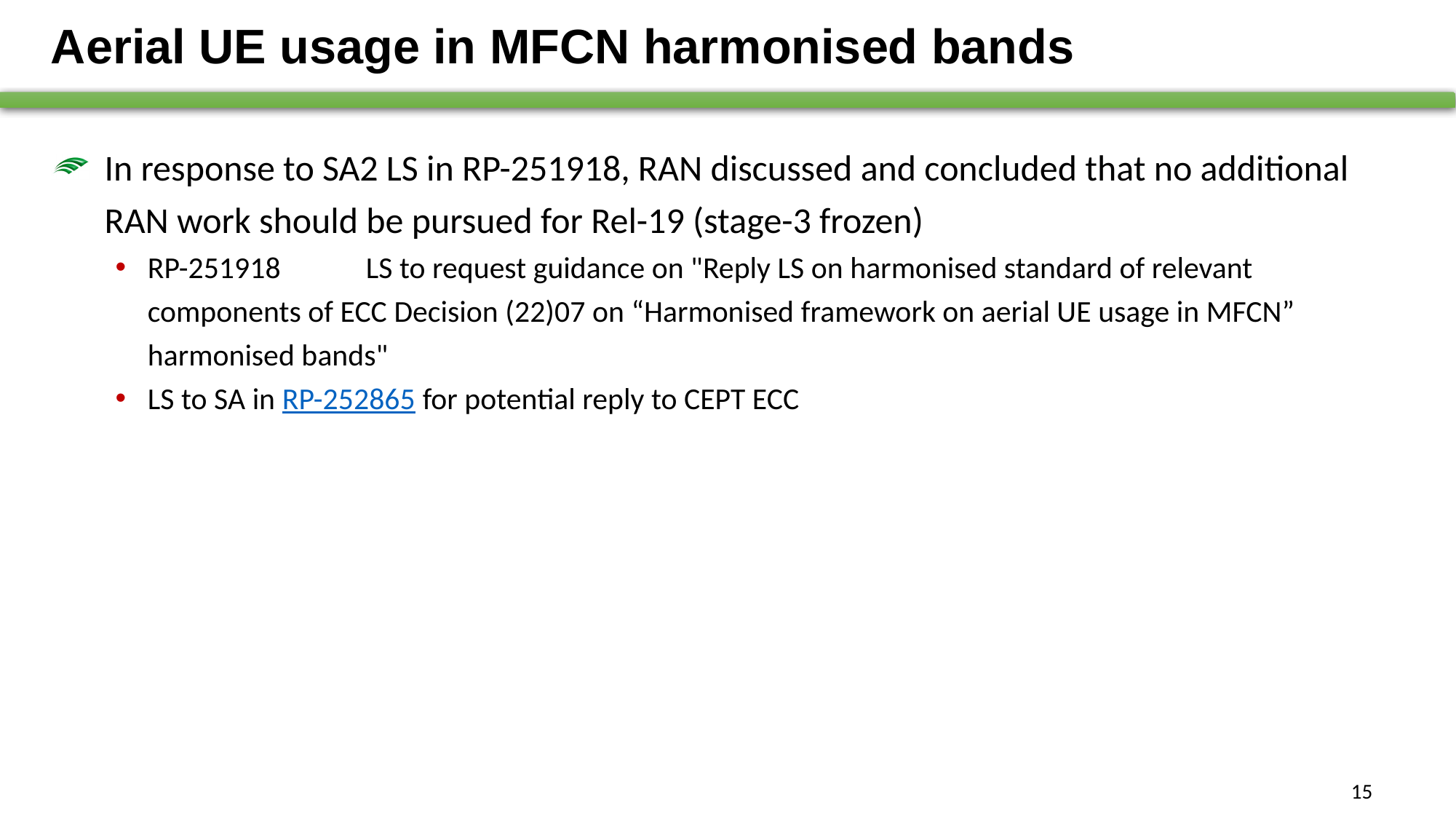

# Aerial UE usage in MFCN harmonised bands
In response to SA2 LS in RP-251918, RAN discussed and concluded that no additional RAN work should be pursued for Rel-19 (stage-3 frozen)
RP-251918	LS to request guidance on "Reply LS on harmonised standard of relevant components of ECC Decision (22)07 on “Harmonised framework on aerial UE usage in MFCN” harmonised bands"
LS to SA in RP-252865 for potential reply to CEPT ECC